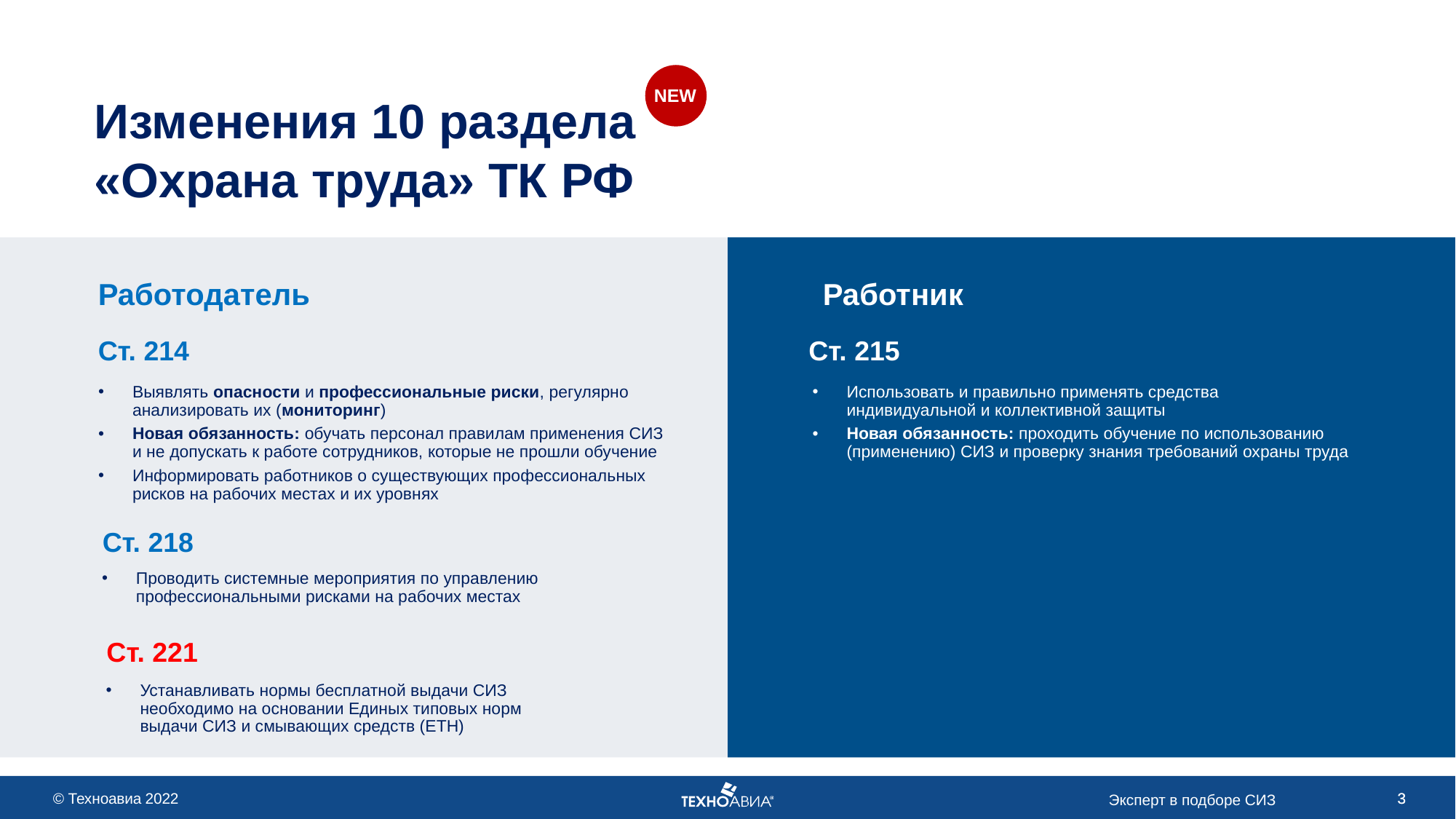

NEW
Изменения 10 раздела
«Охрана труда» ТК РФ

Работодатель
Работник
Ст. 215

Ст. 214

Выявлять опасности и профессиональные риски, регулярно анализировать их (мониторинг)
Новая обязанность: обучать персонал правилам применения СИЗ и не допускать к работе сотрудников, которые не прошли обучение
Информировать работников о существующих профессиональных рисков на рабочих местах и их уровнях

Использовать и правильно применять средства индивидуальной и коллективной защиты
Новая обязанность: проходить обучение по использованию (применению) СИЗ и проверку знания требований охраны труда

Ст. 218
Проводить системные мероприятия по управлению профессиональными рисками на рабочих местах
Ст. 221
Устанавливать нормы бесплатной выдачи СИЗ
необходимо на основании Единых типовых норм выдачи СИЗ и смывающих средств (ЕТН)